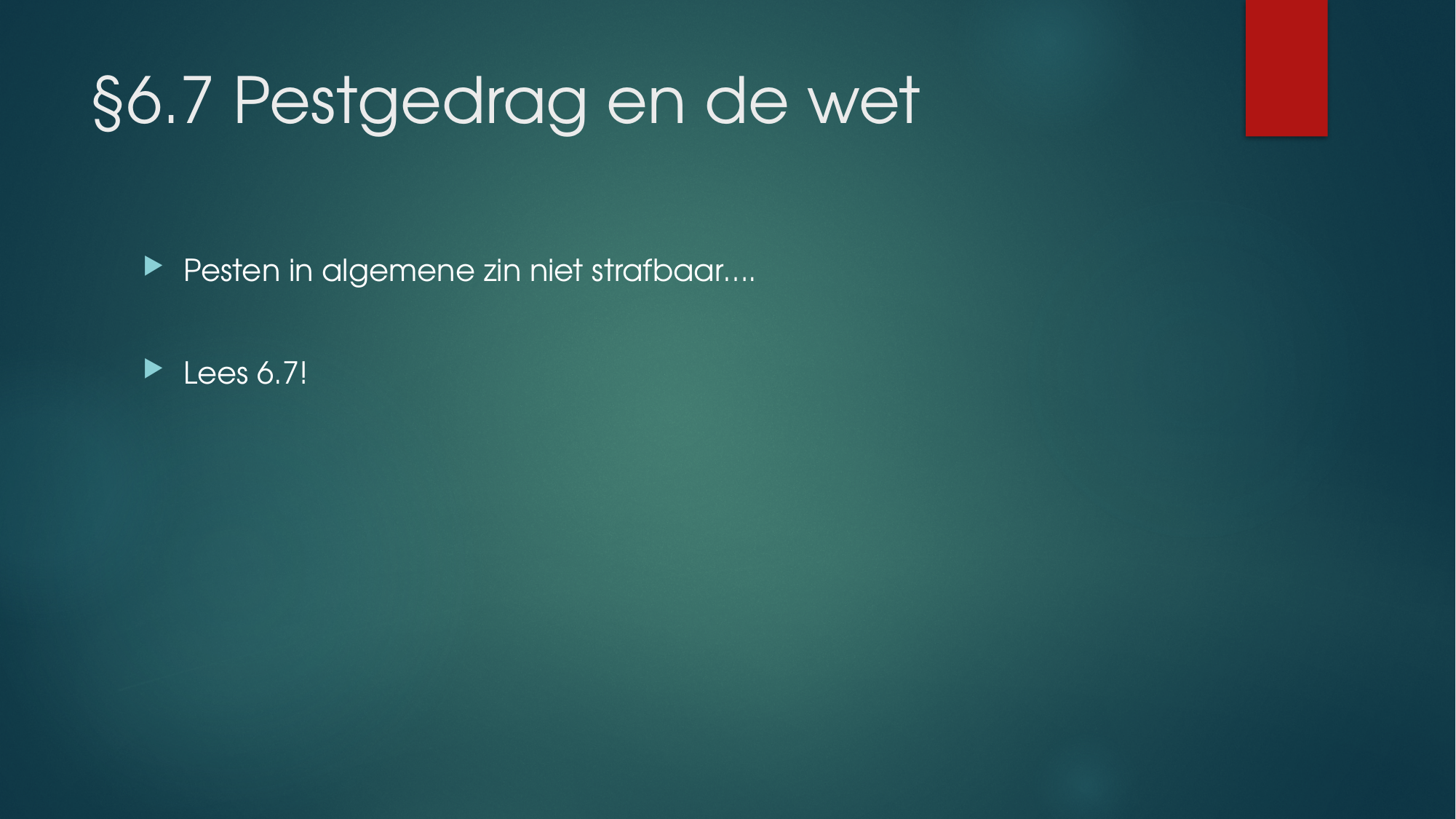

# §6.7 Pestgedrag en de wet
Pesten in algemene zin niet strafbaar….

Lees 6.7!